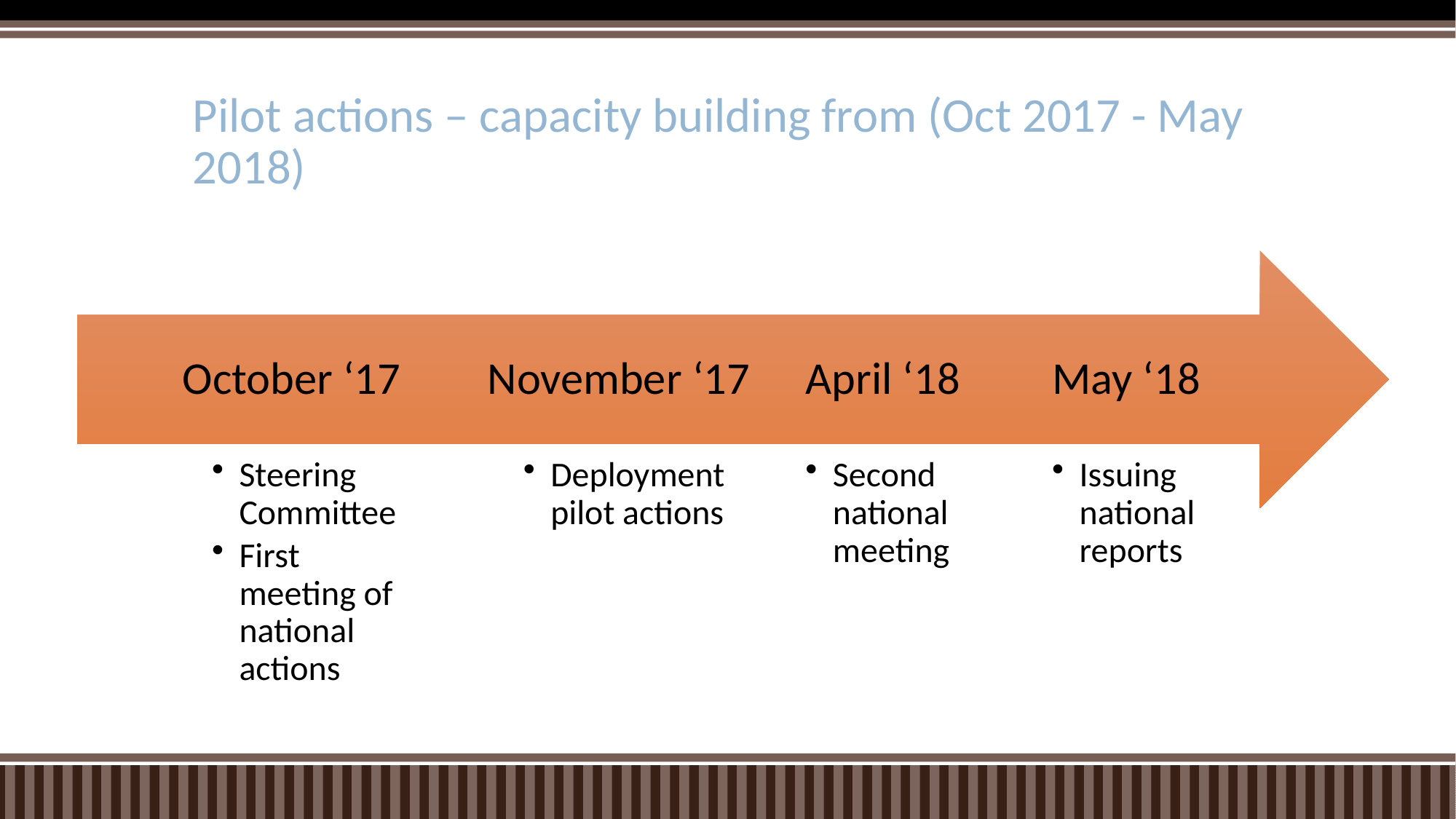

# Pilot actions – capacity building from (Oct 2017 - May 2018)
Issuing national reports
May ‘18
Second national meeting
April ‘18
Deployment pilot actions
November ‘17
Steering Committee
First meeting of national actions
October ‘17